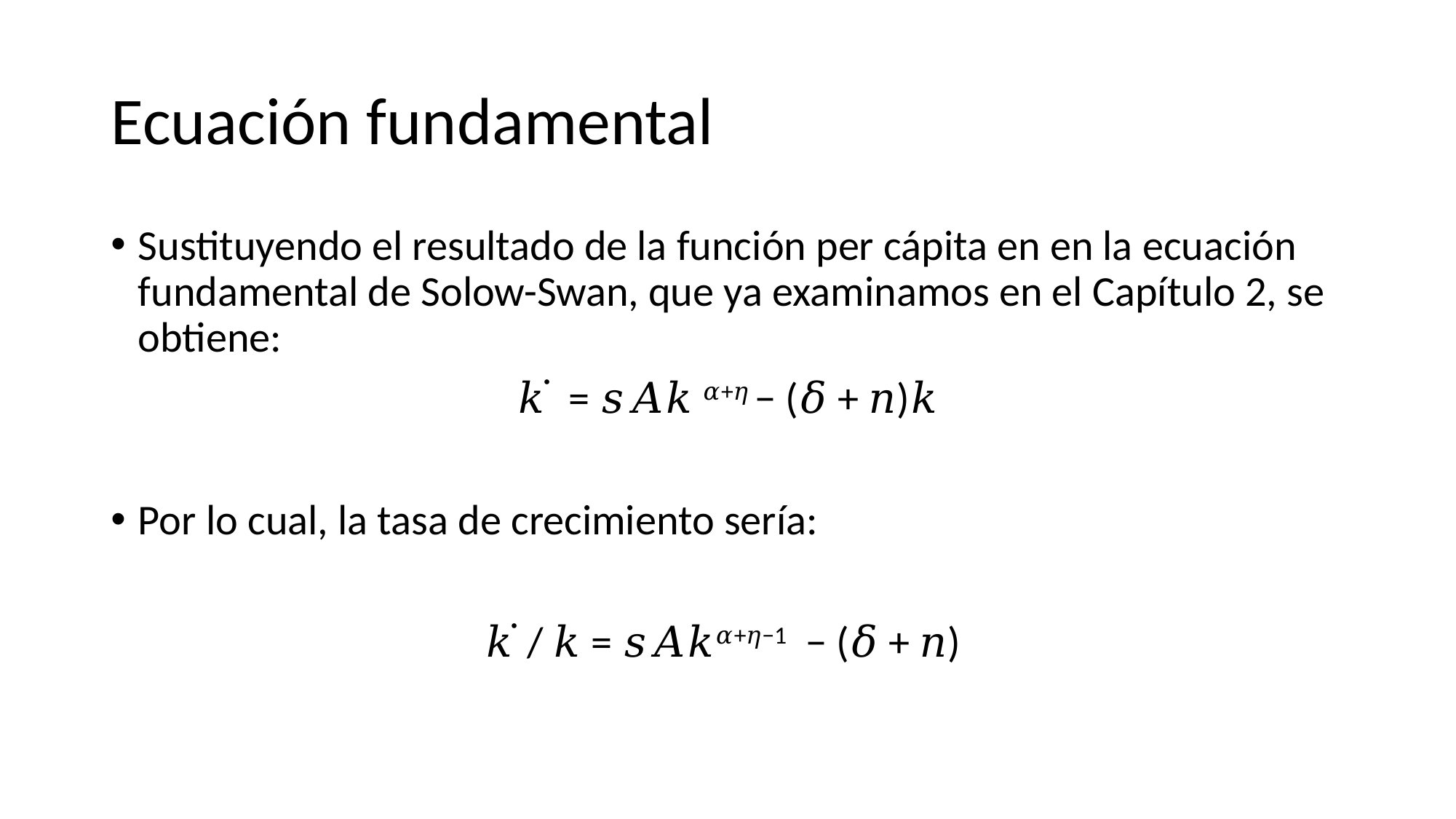

# Ecuación fundamental
Sustituyendo el resultado de la función per cápita en en la ecuación fundamental de Solow-Swan, que ya examinamos en el Capítulo 2, se obtiene:
𝑘 ̇ = 𝑠𝐴𝑘 𝛼+𝜂 − (𝛿 + 𝑛)𝑘

Por lo cual, la tasa de crecimiento sería:

𝑘 ̇/ 𝑘 = 𝑠𝐴𝑘𝛼+𝜂−1  − (𝛿 + 𝑛)